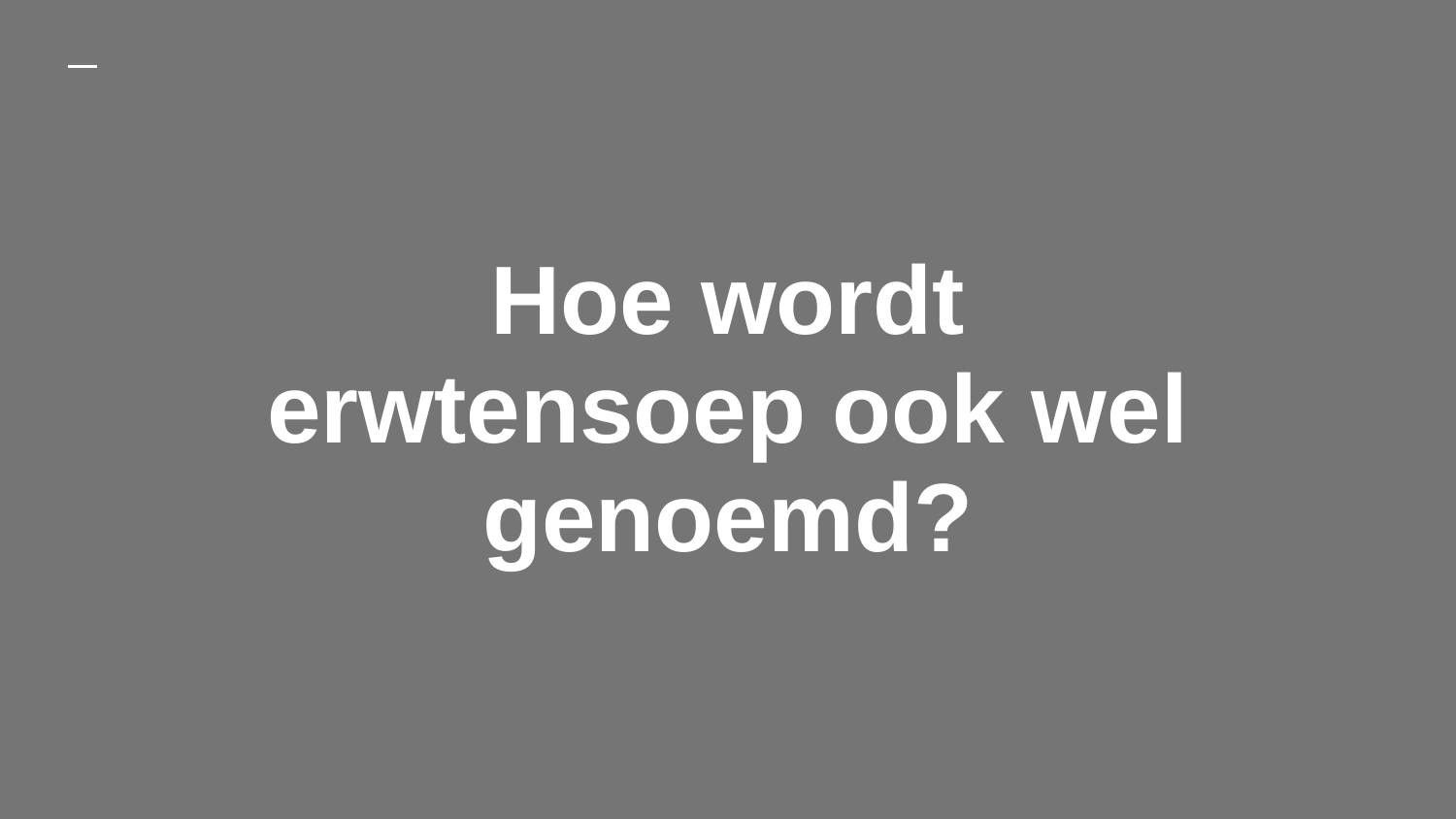

# Hoe wordt erwtensoep ook wel genoemd?